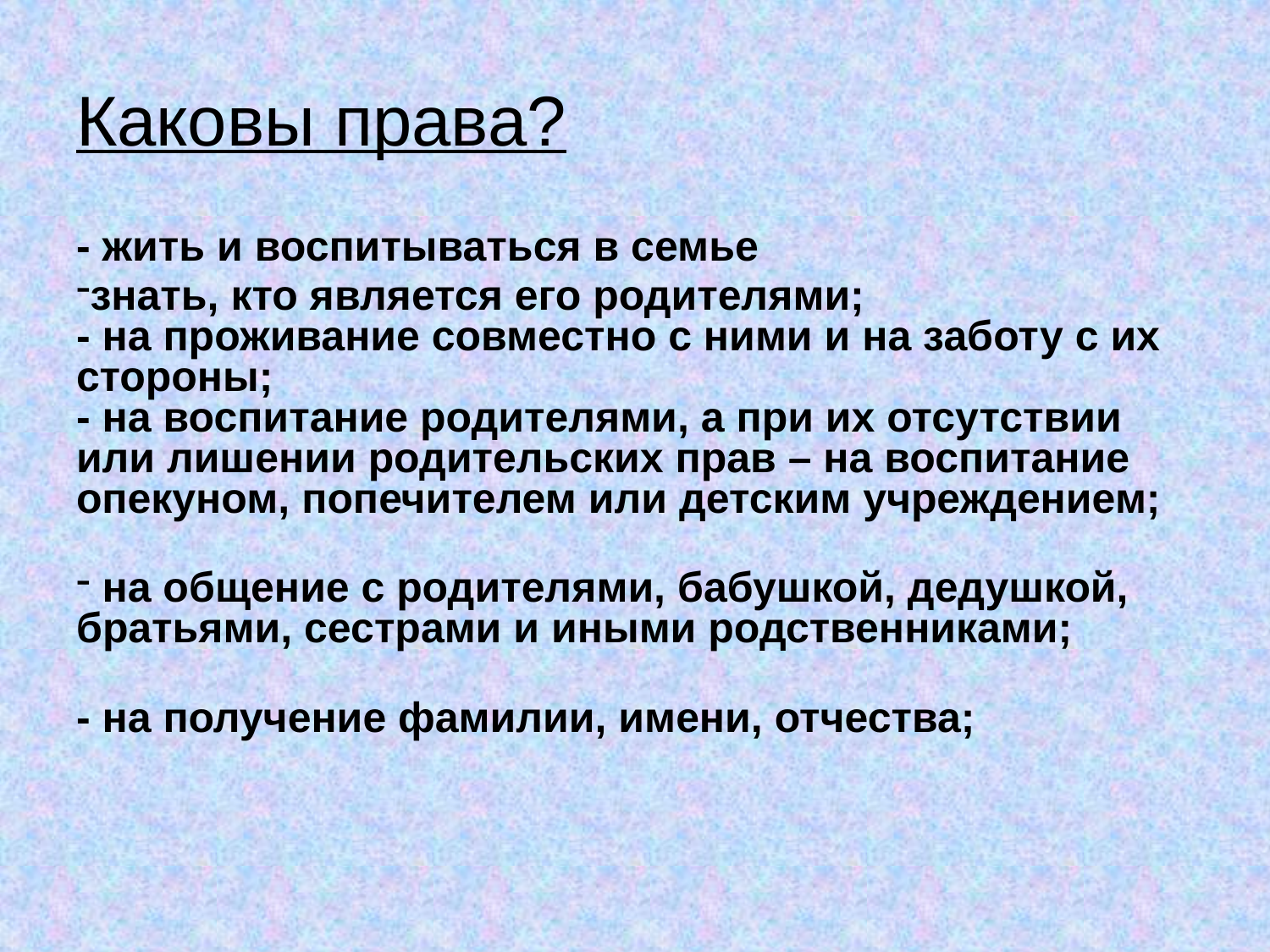

# Каковы права?
- жить и воспитываться в семье
знать, кто является его родителями;
- на проживание совместно с ними и на заботу с их стороны;
- на воспитание родителями, а при их отсутствии или лишении родительских прав – на воспитание опекуном, попечителем или детским учреждением;
 на общение с родителями, бабушкой, дедушкой,  братьями, сестрами и иными родственниками;
- на получение фамилии, имени, отчества;